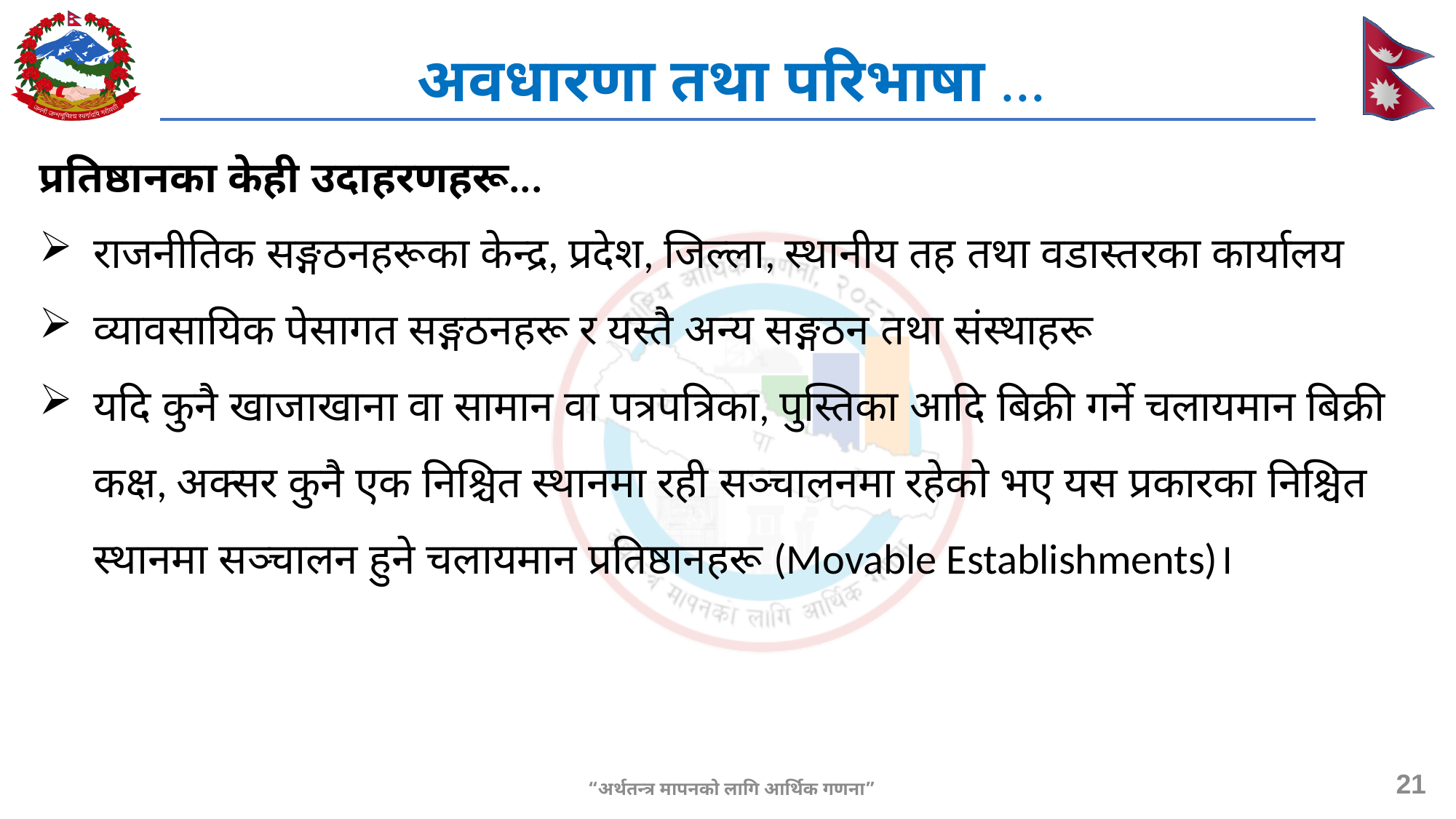

# अवधारणा तथा परिभाषा ...
प्रतिष्ठानका केही उदाहरणहरू...
राजनीतिक सङ्गठनहरूका केन्द्र, प्रदेश, जिल्ला, स्थानीय तह तथा वडास्तरका कार्यालय
व्यावसायिक पेसागत सङ्गठनहरू र यस्तै अन्य सङ्गठन तथा संस्थाहरू
यदि कुनै खाजाखाना वा सामान वा पत्रपत्रिका, पुस्तिका आदि बिक्री गर्ने चलायमान बिक्री कक्ष, अक्सर कुनै एक निश्चित स्थानमा रही सञ्चालनमा रहेको भए यस प्रकारका निश्चित स्थानमा सञ्चालन हुने चलायमान प्रतिष्ठानहरू (Movable Establishments)।

21
“अर्थतन्त्र मापनको लागि आर्थिक गणना”